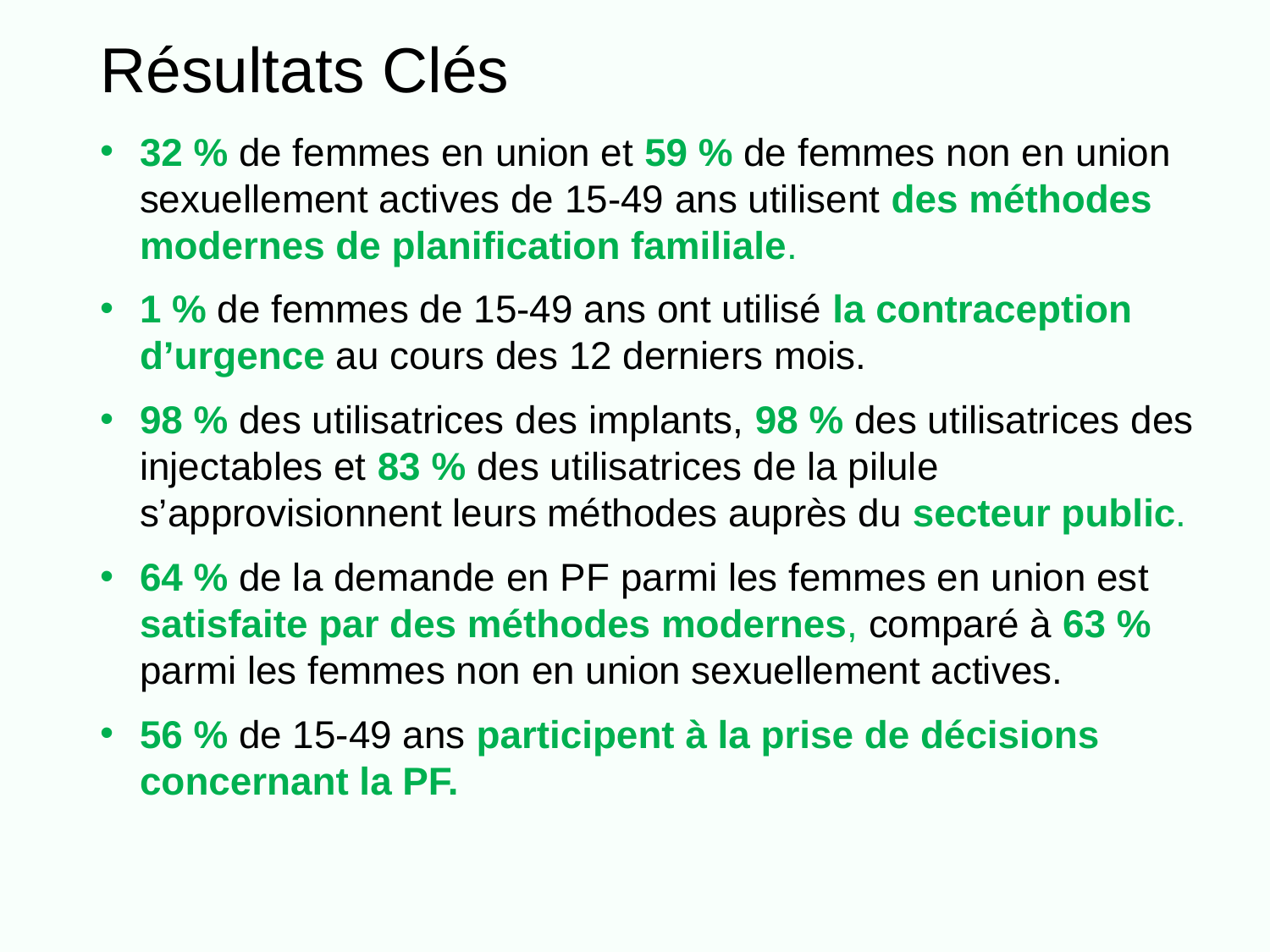

# Résultats Clés
32 % de femmes en union et 59 % de femmes non en union sexuellement actives de 15-49 ans utilisent des méthodes modernes de planification familiale.
1 % de femmes de 15-49 ans ont utilisé la contraception d’urgence au cours des 12 derniers mois.
98 % des utilisatrices des implants, 98 % des utilisatrices des injectables et 83 % des utilisatrices de la pilule s’approvisionnent leurs méthodes auprès du secteur public.
64 % de la demande en PF parmi les femmes en union est satisfaite par des méthodes modernes, comparé à 63 % parmi les femmes non en union sexuellement actives.
56 % de 15-49 ans participent à la prise de décisions concernant la PF.